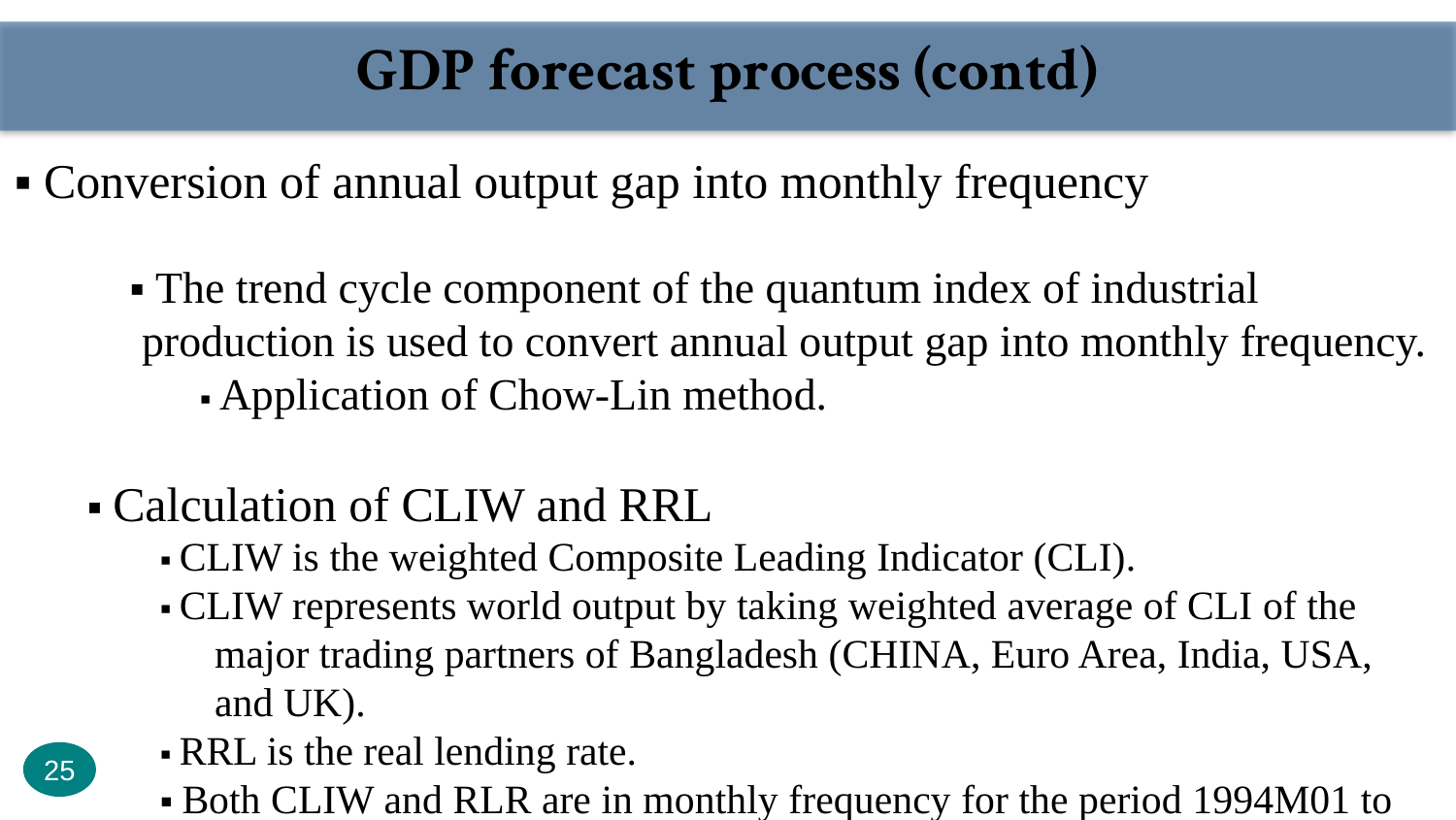

GDP forecast process (contd)
▪ Conversion of annual output gap into monthly frequency

    ▪ The trend cycle component of the quantum index of industrial production is used to convert annual output gap into monthly frequency.
     ▪ Application of Chow-Lin method.

▪ Calculation of CLIW and RRL
▪ CLIW is the weighted Composite Leading Indicator (CLI).
▪ CLIW represents world output by taking weighted average of CLI of the major trading partners of Bangladesh (CHINA, Euro Area, India, USA, and UK).
▪ RRL is the real lending rate.
▪ Both CLIW and RLR are in monthly frequency for the period 1994M01 to 2020M12.

25